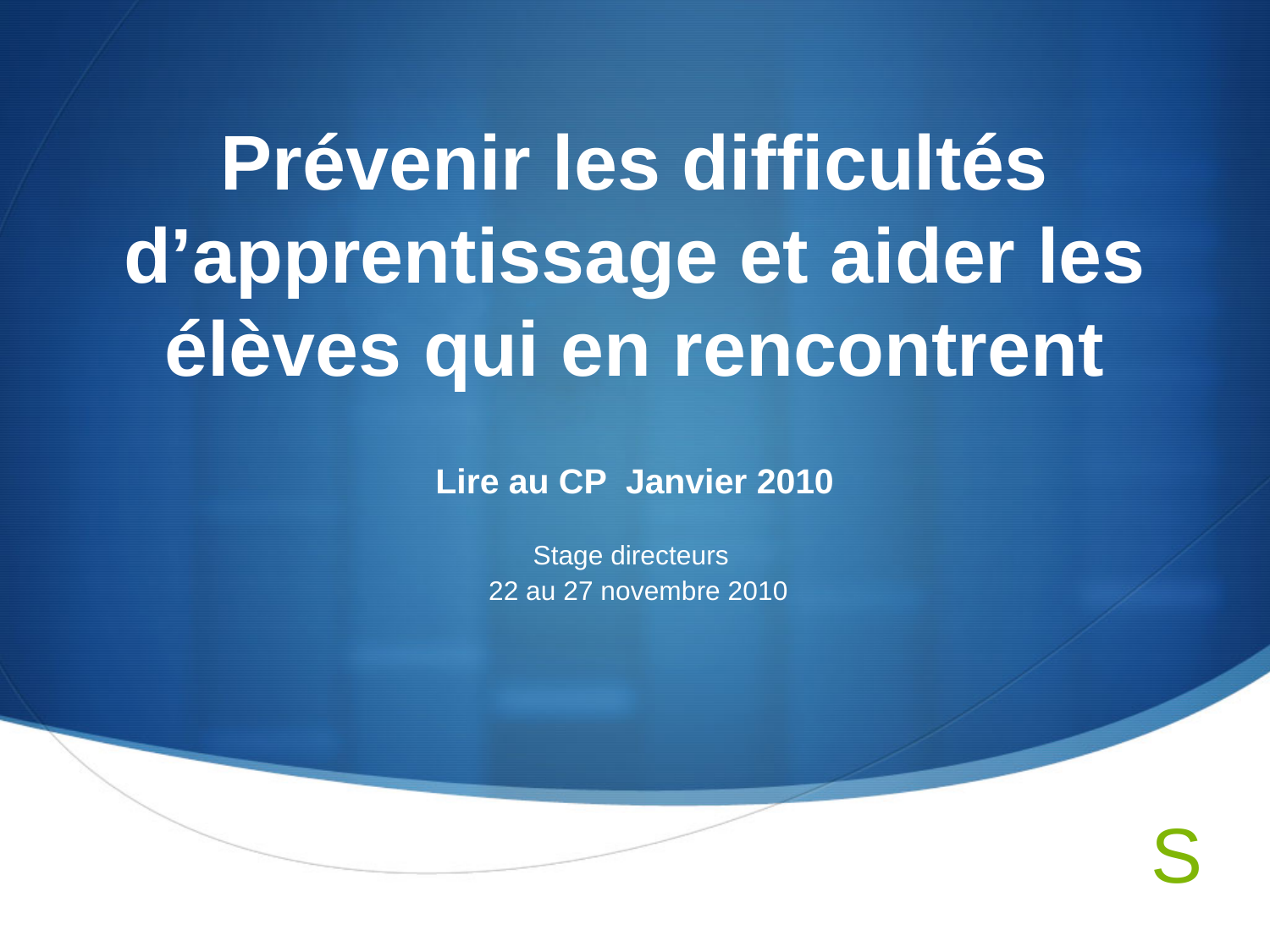

# Prévenir les difficultés d’apprentissage et aider les élèves qui en rencontrent
Lire au CP  Janvier 2010

Stage directeurs
 22 au 27 novembre 2010